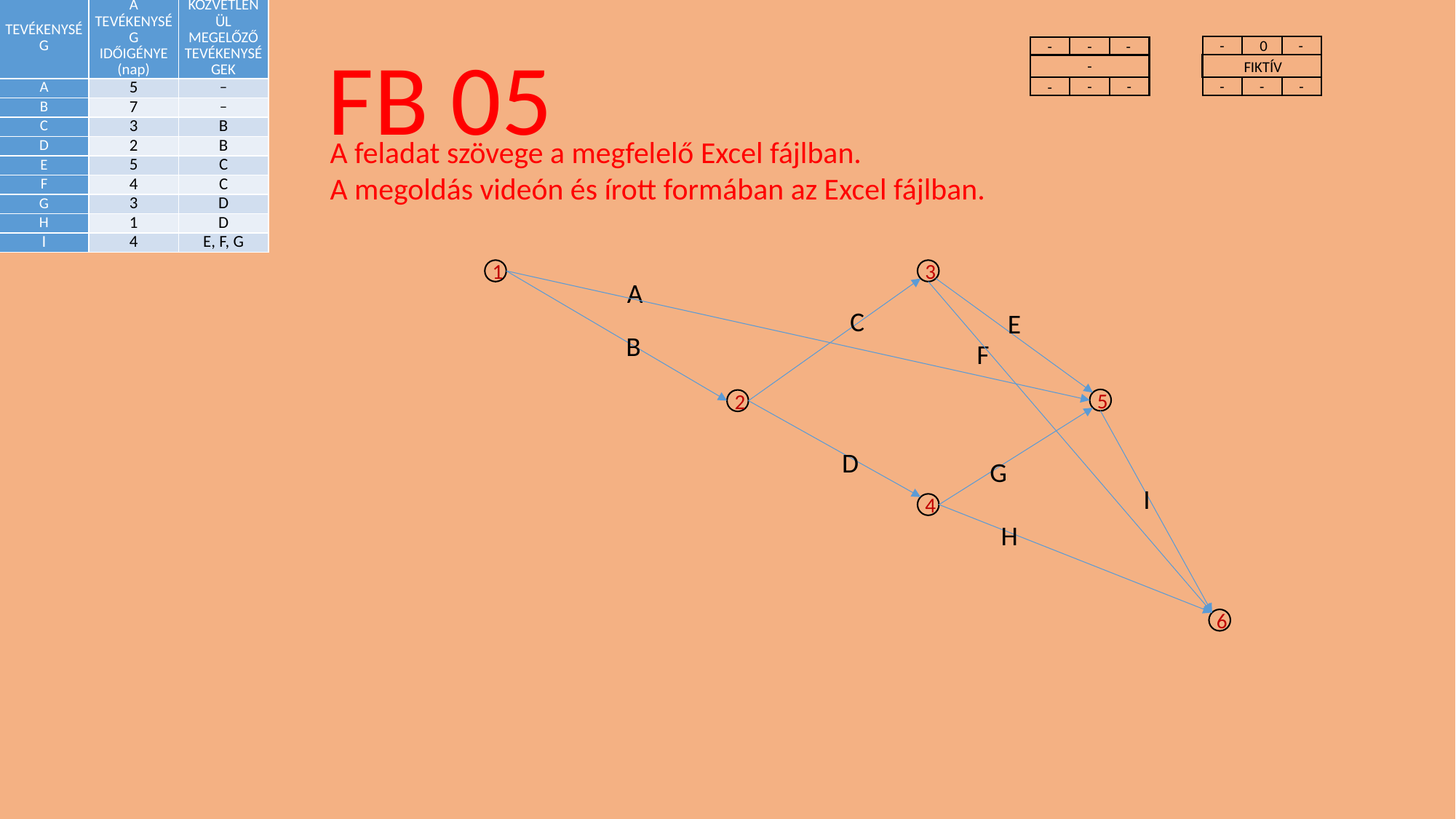

| TEVÉKENYSÉG | A TEVÉKENYSÉG IDŐIGÉNYE (nap) | KÖZVETLENÜL MEGELŐZŐ TEVÉKENYSÉGEK |
| --- | --- | --- |
| A | 5 | – |
| B | 7 | – |
| C | 3 | B |
| D | 2 | B |
| E | 5 | C |
| F | 4 | C |
| G | 3 | D |
| H | 1 | D |
| I | 4 | E, F, G |
FB 05
-
0
-

FIKTÍV
-
-
-
-
-
-

-
-
-
-
A feladat szövege a megfelelő Excel fájlban.
A megoldás videón és írott formában az Excel fájlban.
1
3
A
C
E
B
F
5
2
D
G
I
4
H
6